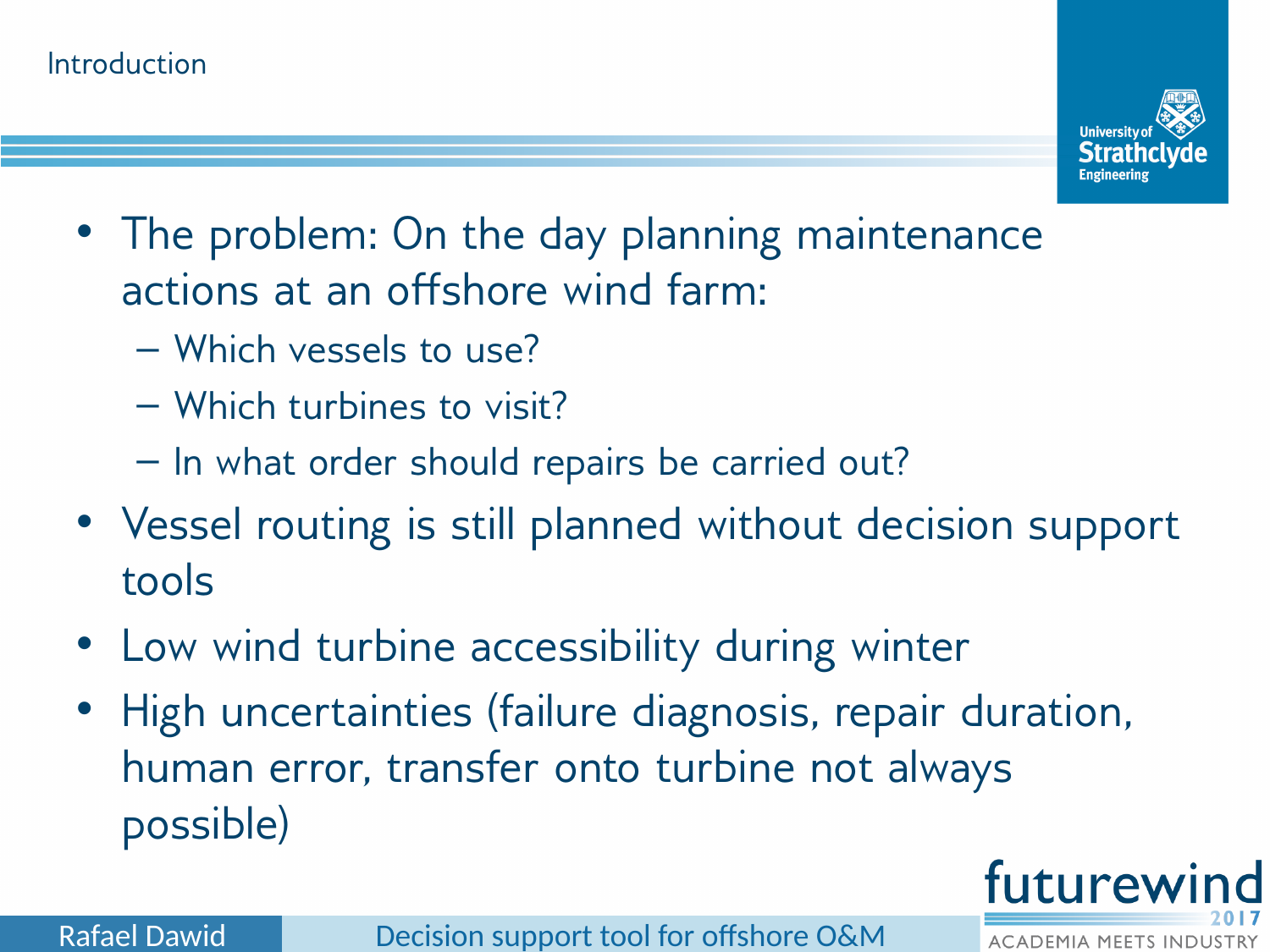

Introduction
The problem: On the day planning maintenance actions at an offshore wind farm:
Which vessels to use?
Which turbines to visit?
In what order should repairs be carried out?
Vessel routing is still planned without decision support tools
Low wind turbine accessibility during winter
High uncertainties (failure diagnosis, repair duration, human error, transfer onto turbine not always possible)